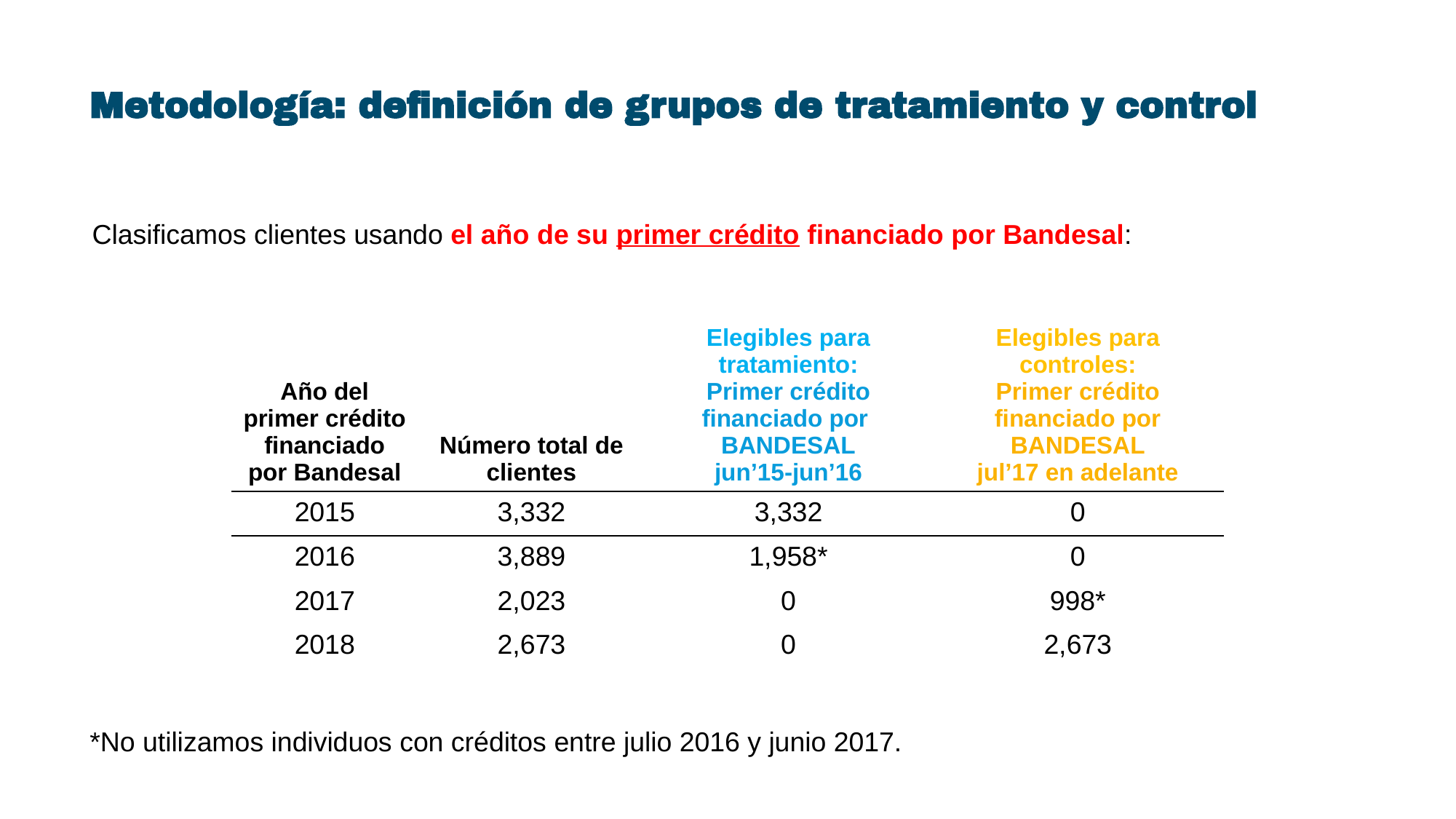

Metodología: definición de grupos de tratamiento y control
Clasificamos clientes usando el año de su primer crédito financiado por Bandesal:
| Año del primer crédito financiado por Bandesal | Número total de clientes | Elegibles para tratamiento: Primer crédito financiado por BANDESAL jun’15-jun’16 | Elegibles para controles: Primer crédito financiado por BANDESAL jul’17 en adelante |
| --- | --- | --- | --- |
| 2015 | 3,332 | 3,332 | 0 |
| 2016 | 3,889 | 1,958\* | 0 |
| 2017 | 2,023 | 0 | 998\* |
| 2018 | 2,673 | 0 | 2,673 |
*No utilizamos individuos con créditos entre julio 2016 y junio 2017.